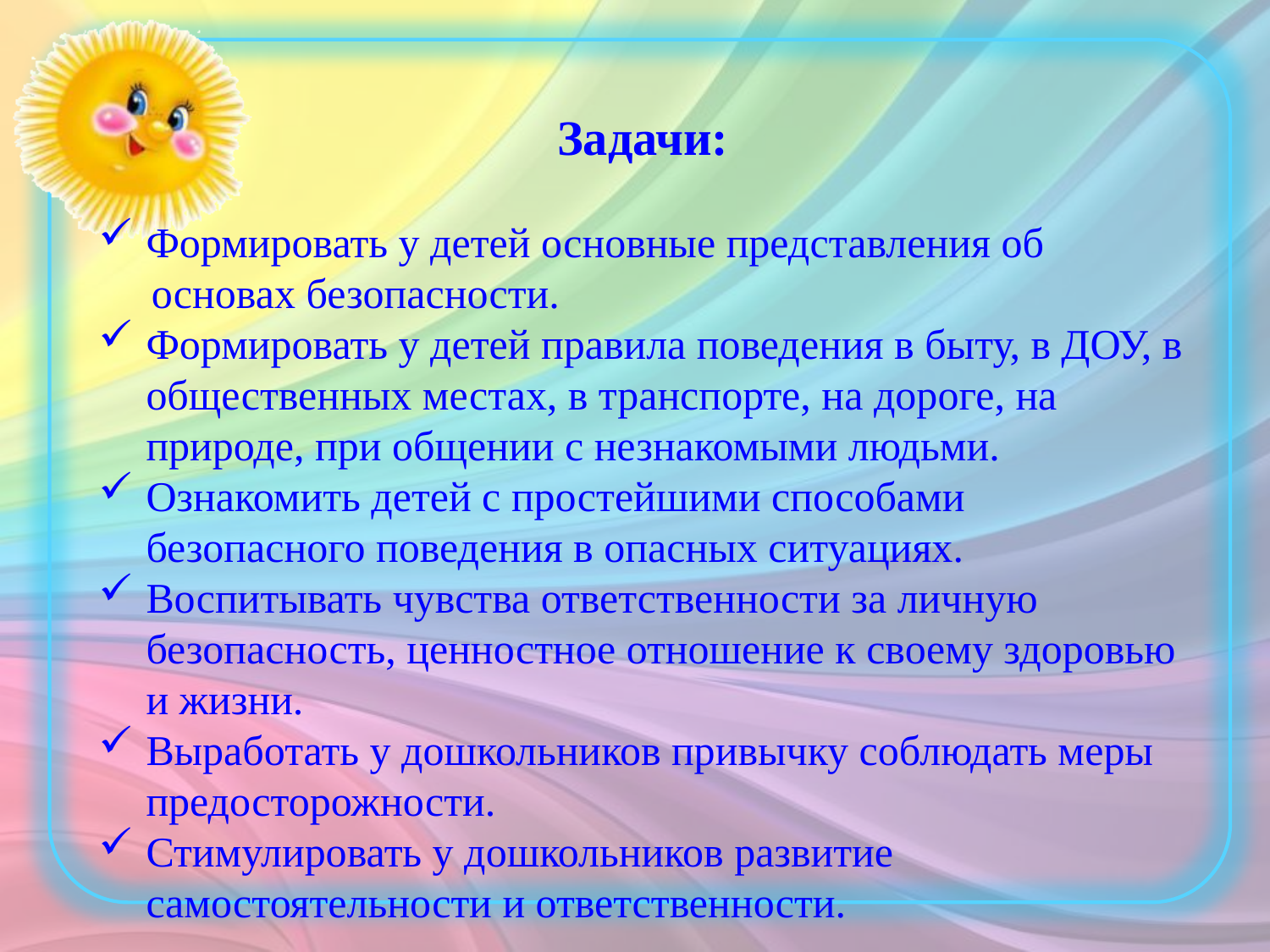

# Задачи:

Формировать у детей основные представления об
     основах безопасности.
Формировать у детей правила поведения в быту, в ДОУ, в общественных местах, в транспорте, на дороге, на природе, при общении с незнакомыми людьми.
Ознакомить детей с простейшими способами безопасного поведения в опасных ситуациях.
Воспитывать чувства ответственности за личную безопасность, ценностное отношение к своему здоровью и жизни.
Выработать у дошкольников привычку соблюдать меры предосторожности.
Стимулировать у дошкольников развитие самостоятельности и ответственности.